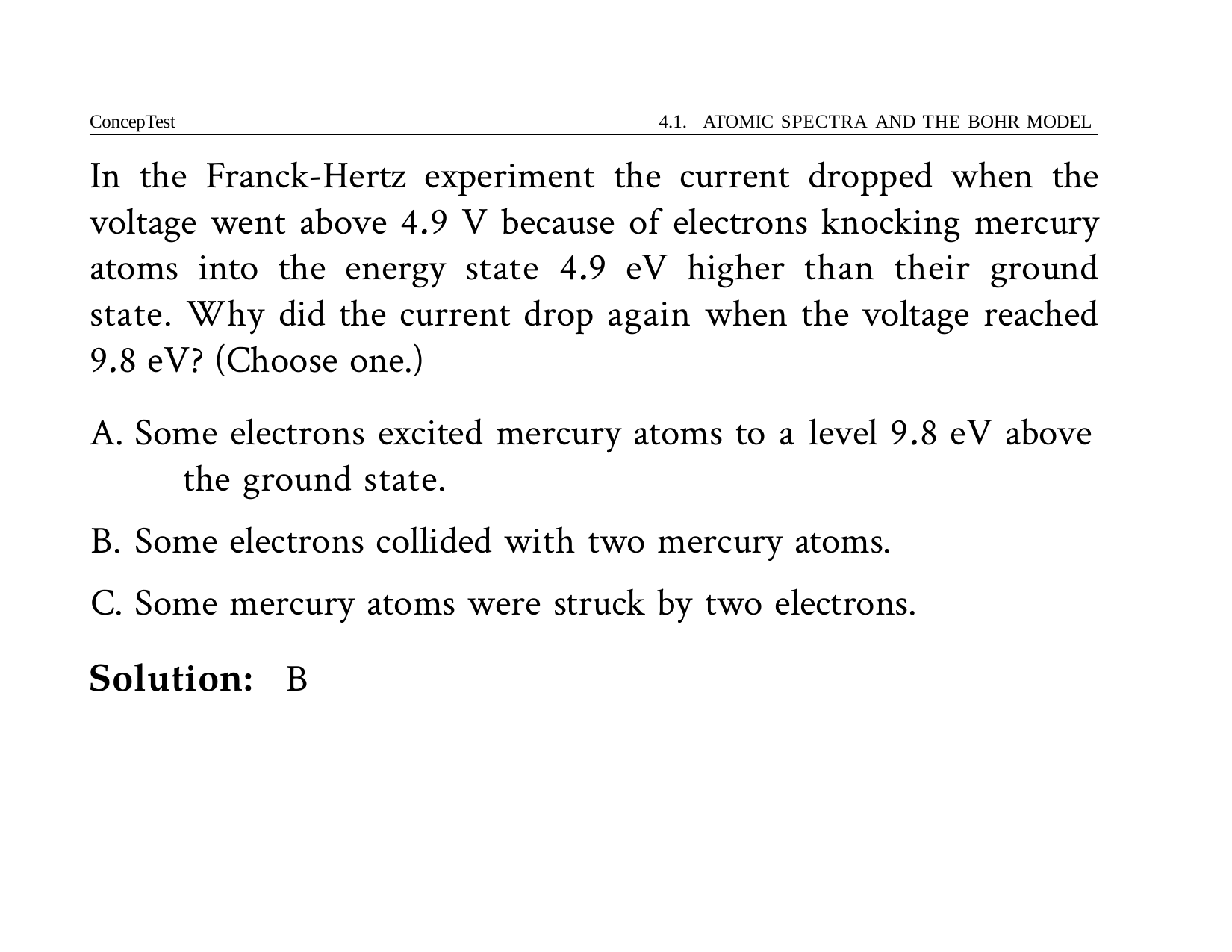

ConcepTest	4.1.  ATOMIC SPECTRA AND THE BOHR MODEL

# In the Franck-Hertz experiment the current dropped when the voltage went above 4.9 V because of electrons knocking mercury atoms into the energy state 4.9 eV higher than their ground state. Why did the current drop again when the voltage reached 9.8 eV? (Choose one.)
Some electrons excited mercury atoms to a level 9.8 eV above 	the ground state.
Some electrons collided with two mercury atoms.
Some mercury atoms were struck by two electrons.
Solution:	B